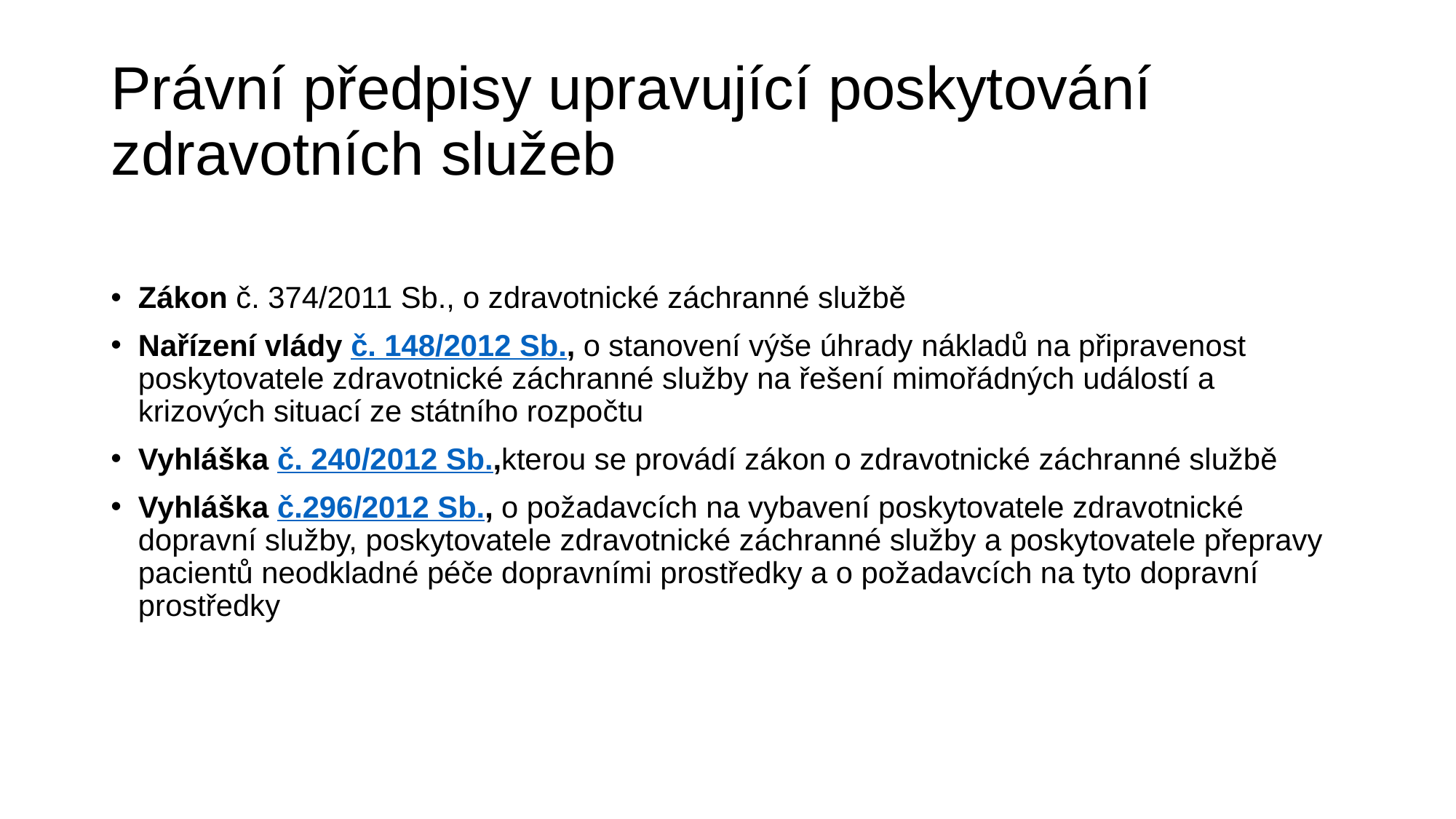

Právní předpisy upravující poskytování zdravotních služeb

Zákon č. 374/2011 Sb., o zdravotnické záchranné službě
Nařízení vlády č. 148/2012 Sb., o stanovení výše úhrady nákladů na připravenost poskytovatele zdravotnické záchranné služby na řešení mimořádných událostí a krizových situací ze státního rozpočtu
Vyhláška č. 240/2012 Sb.,kterou se provádí zákon o zdravotnické záchranné službě
Vyhláška č.296/2012 Sb., o požadavcích na vybavení poskytovatele zdravotnické dopravní služby, poskytovatele zdravotnické záchranné služby a poskytovatele přepravy pacientů neodkladné péče dopravními prostředky a o požadavcích na tyto dopravní prostředky